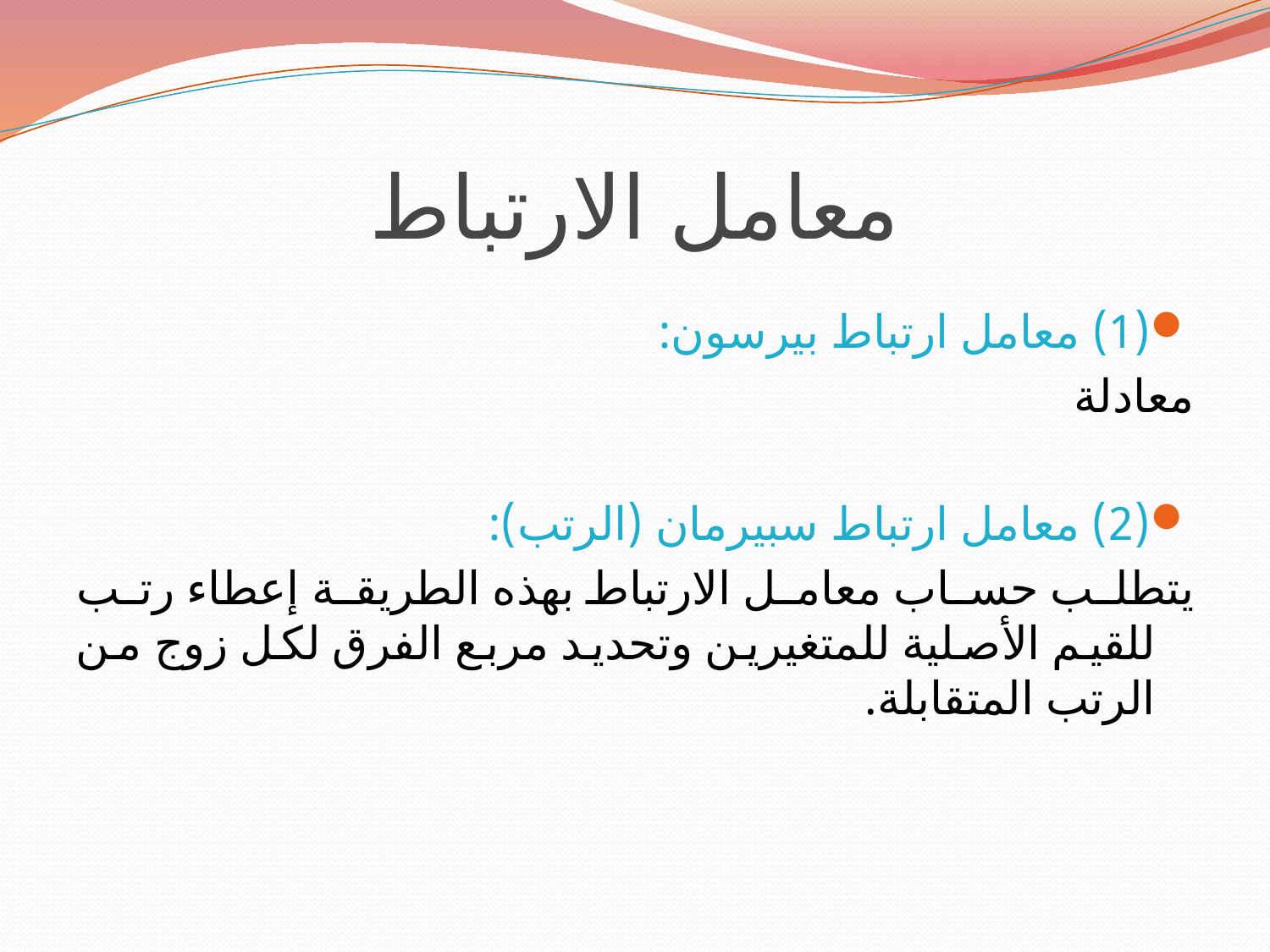

# معامل الارتباط
(1) معامل ارتباط بيرسون:
معادلة

(2) معامل ارتباط سبيرمان (الرتب):
يتطلب حساب معامل الارتباط بهذه الطريقة إعطاء رتب للقيم الأصلية للمتغيرين وتحديد مربع الفرق لكل زوج من الرتب المتقابلة.